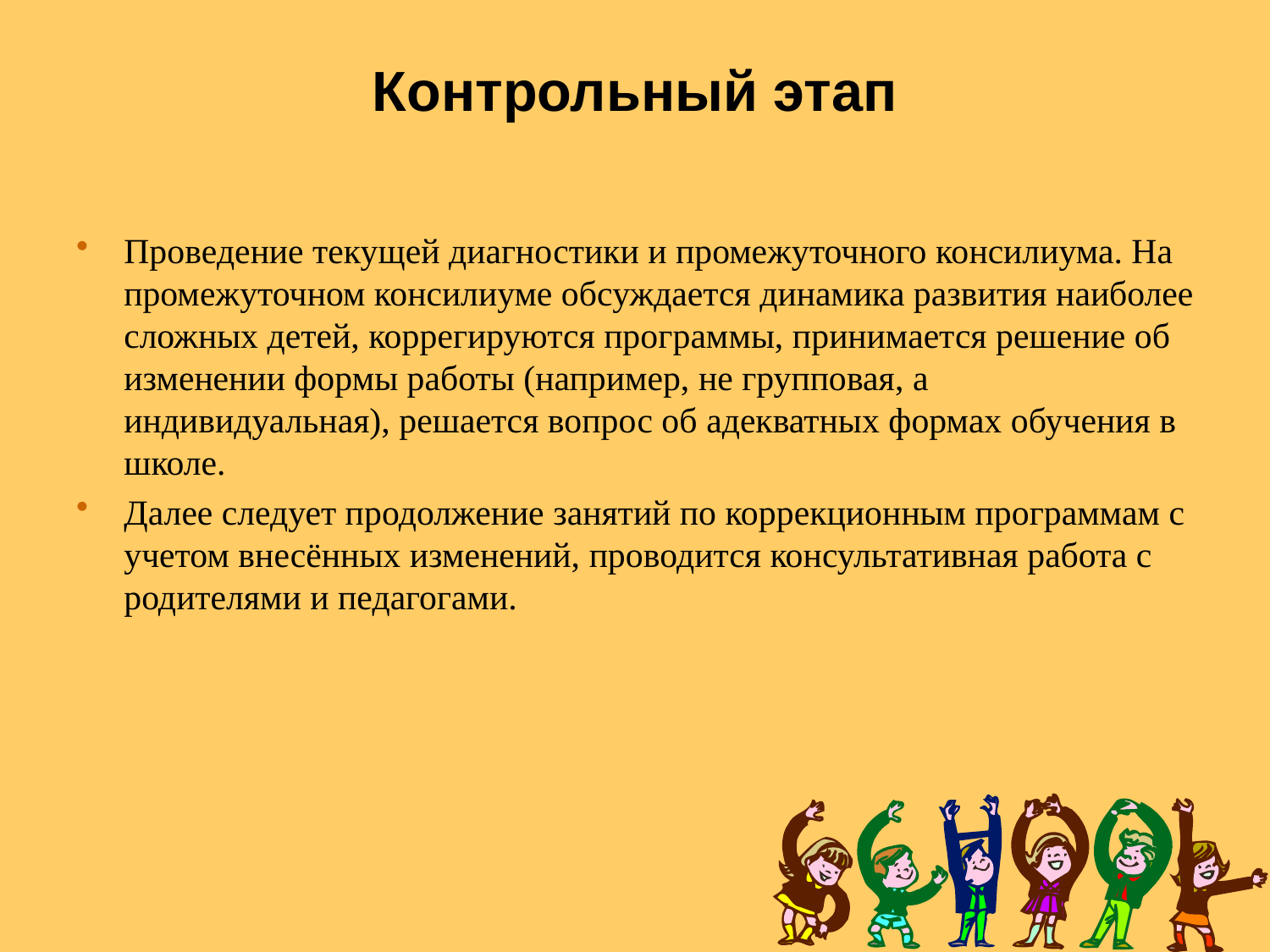

# Контрольный этап
Проведение текущей диагностики и промежуточного консилиума. На промежуточном консилиуме обсуждается динамика развития наиболее сложных детей, коррегируются программы, принимается решение об изменении формы работы (например, не групповая, а индивидуальная), решается вопрос об адекватных формах обучения в школе.
Далее следует продолжение занятий по коррекционным программам с учетом внесённых изменений, проводится консультативная работа с родителями и педагогами.